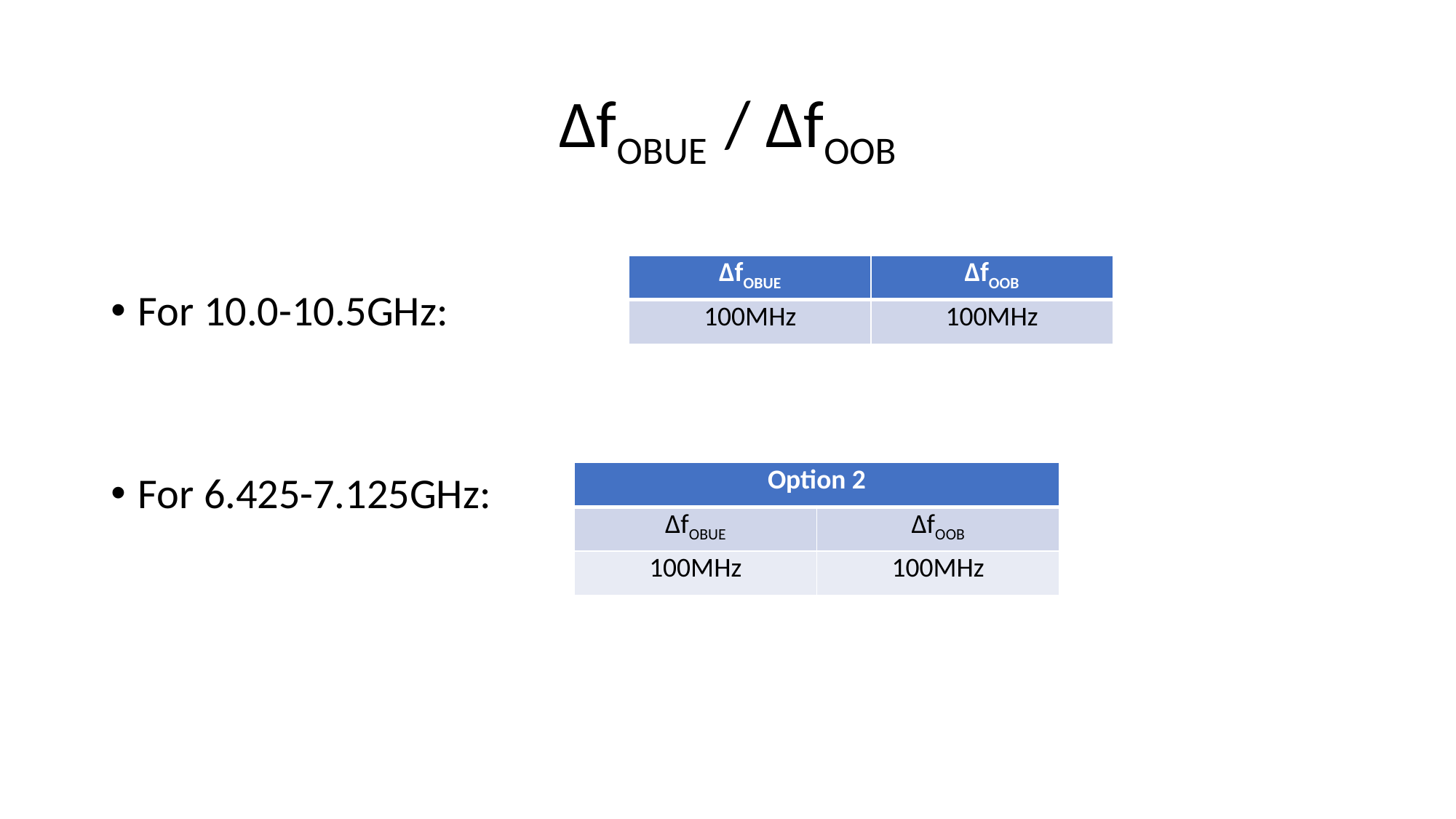

# ΔfOBUE  / ΔfOOB

For 10.0-10.5GHz:

For 6.425-7.125GHz:

| ΔfOBUE | ΔfOOB |
| --- | --- |
| 100MHz | 100MHz |
| Option 2 |  |
| --- | --- |
| ΔfOBUE | ΔfOOB |
| 100MHz | 100MHz |